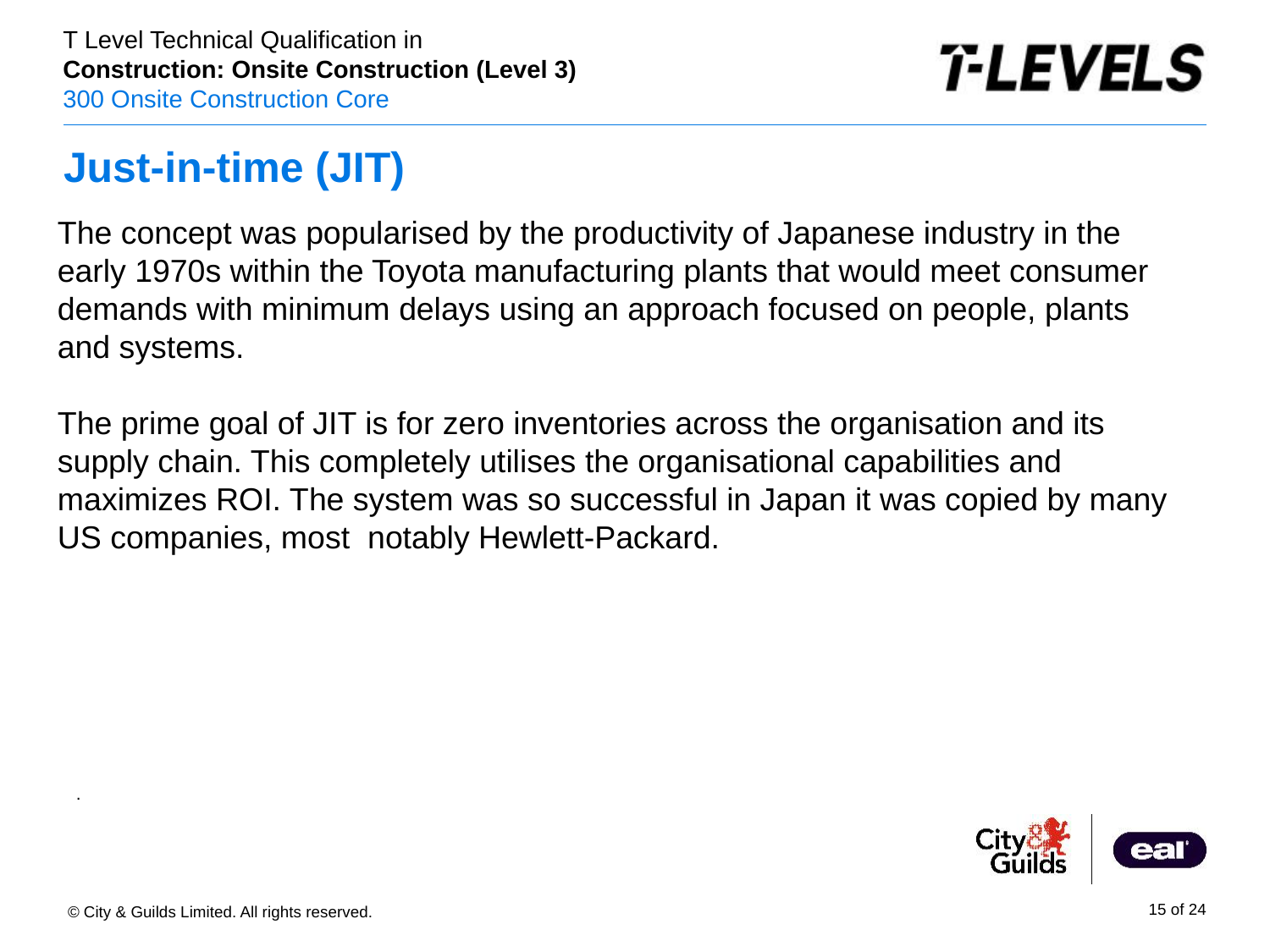

# Just-in-time (JIT)
The concept was popularised by the productivity of Japanese industry in the early 1970s within the Toyota manufacturing plants that would meet consumer demands with minimum delays using an approach focused on people, plants and systems.

The prime goal of JIT is for zero inventories across the organisation and its supply chain. This completely utilises the organisational capabilities and maximizes ROI. The system was so successful in Japan it was copied by many US companies, most  notably Hewlett-Packard.

.